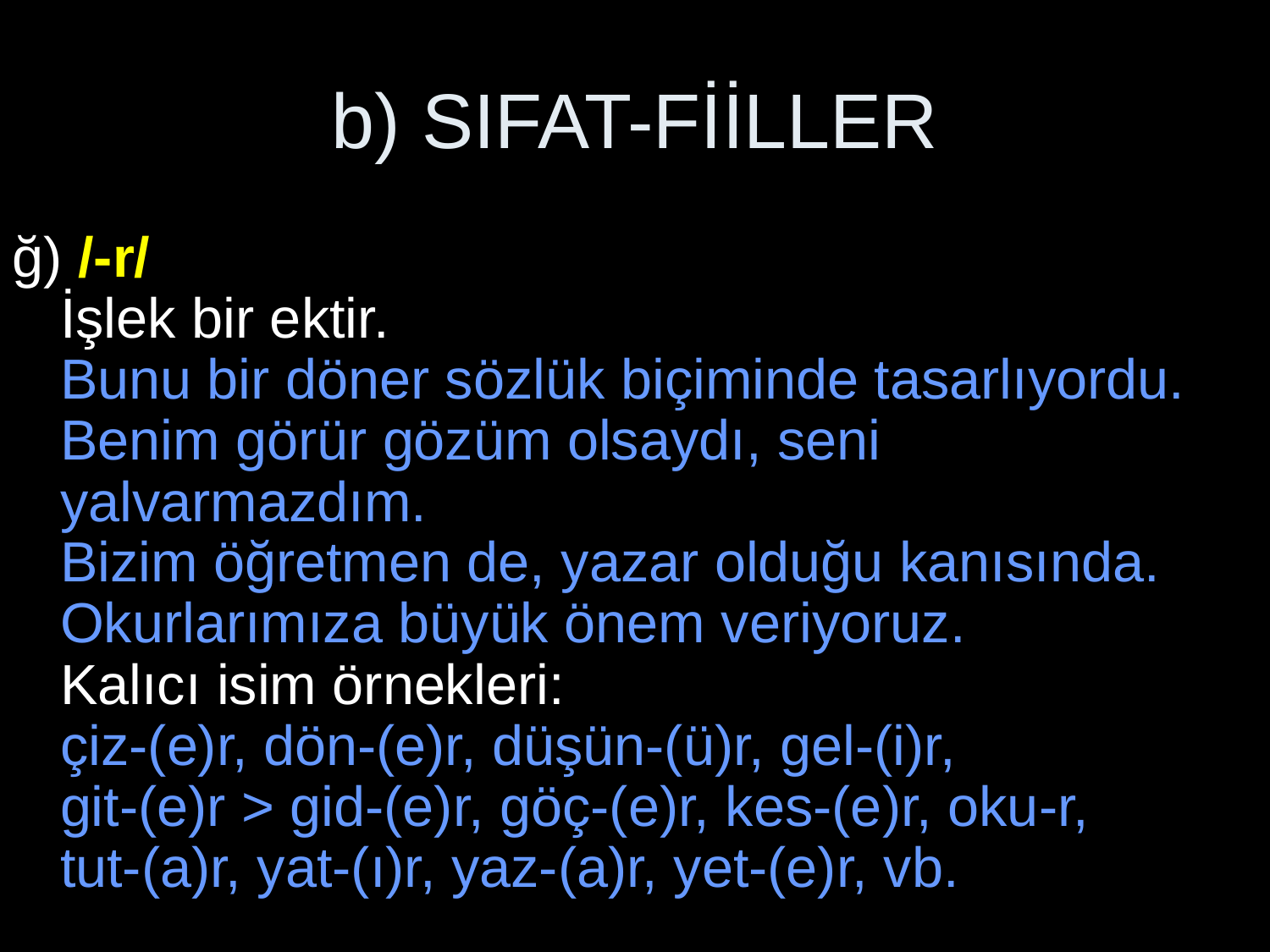

# b) SIFAT-FİİLLER
ğ) /-r/
İşlek bir ektir.
Bunu bir döner sözlük biçiminde tasarlıyordu.
Benim görür gözüm olsaydı, seni yalvarmazdım.
Bizim öğretmen de, yazar olduğu kanısında.
Okurlarımıza büyük önem veriyoruz.
Kalıcı isim örnekleri:
çiz-(e)r, dön-(e)r, düşün-(ü)r, gel-(i)r,
git-(e)r > gid-(e)r, göç-(e)r, kes-(e)r, oku-r,
tut-(a)r, yat-(ı)r, yaz-(a)r, yet-(e)r, vb.